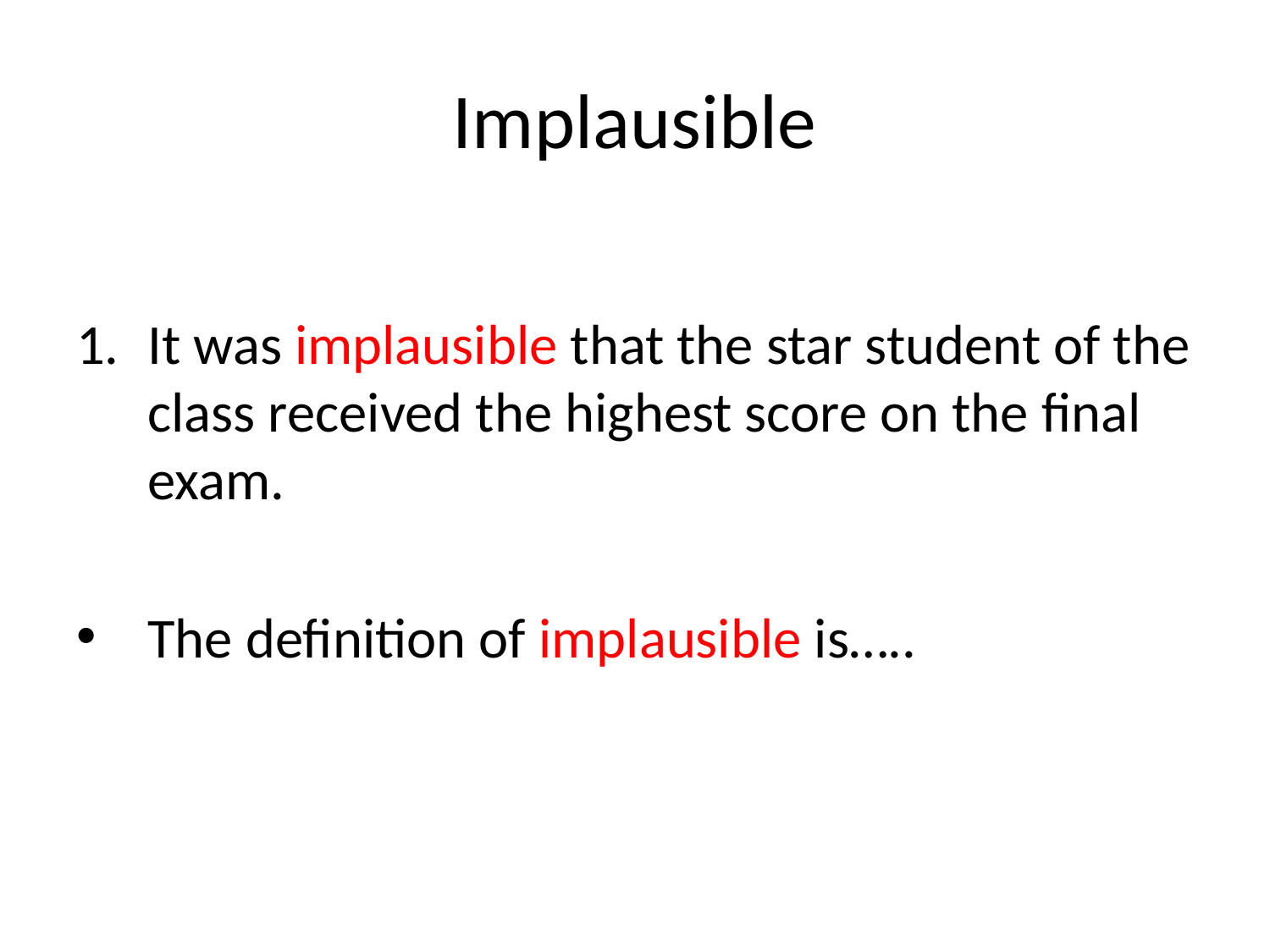

# Implausible

It was implausible that the star student of the class received the highest score on the final exam.

The definition of implausible is…..